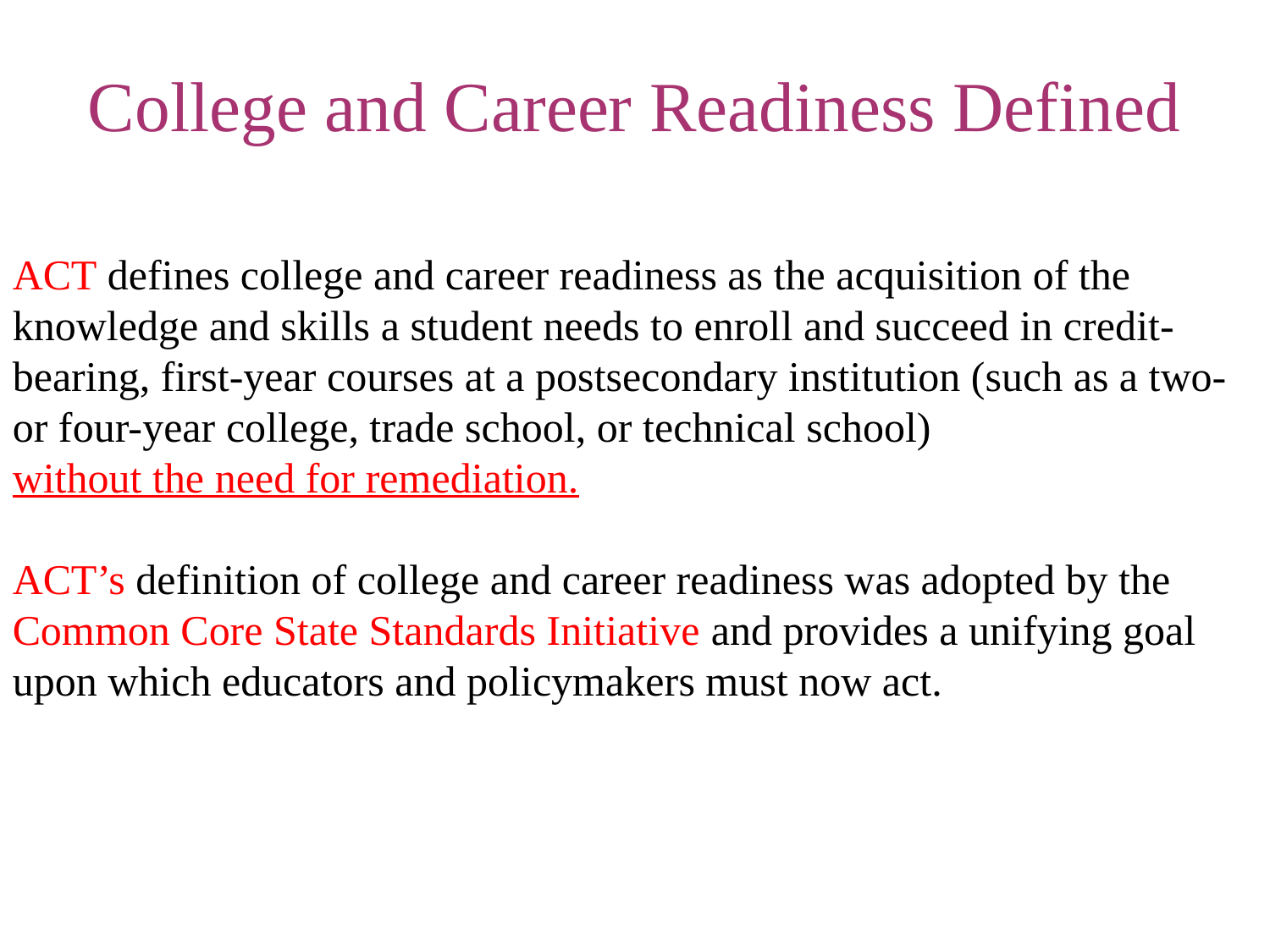

College and Career Readiness Defined

ACT defines college and career readiness as the acquisition of the knowledge and skills a student needs to enroll and succeed in credit-bearing, first-year courses at a postsecondary institution (such as a two- or four-year college, trade school, or technical school)
without the need for remediation.

ACT’s definition of college and career readiness was adopted by the Common Core State Standards Initiative and provides a unifying goal upon which educators and policymakers must now act.